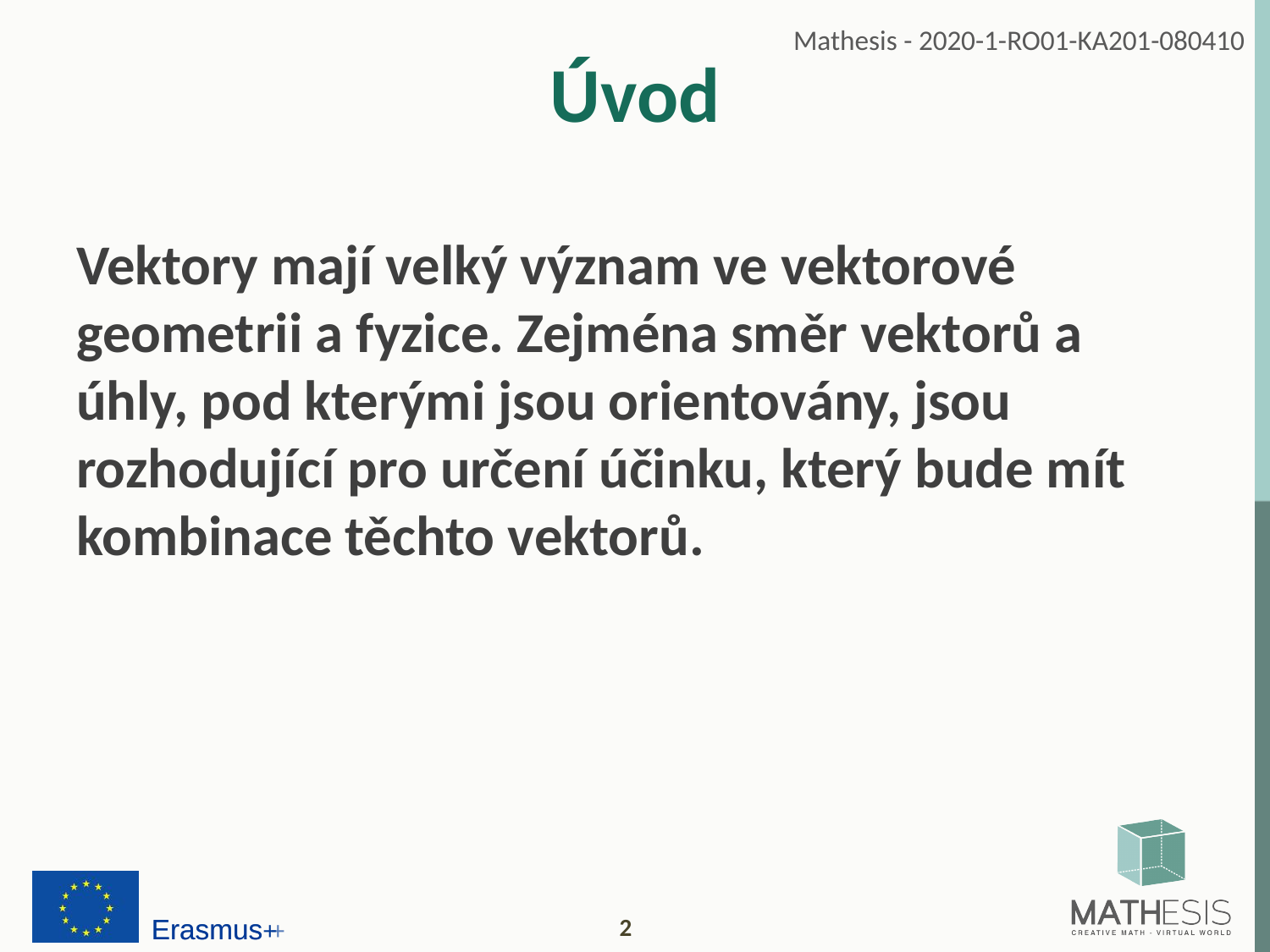

# Úvod
Vektory mají velký význam ve vektorové geometrii a fyzice. Zejména směr vektorů a úhly, pod kterými jsou orientovány, jsou rozhodující pro určení účinku, který bude mít kombinace těchto vektorů.